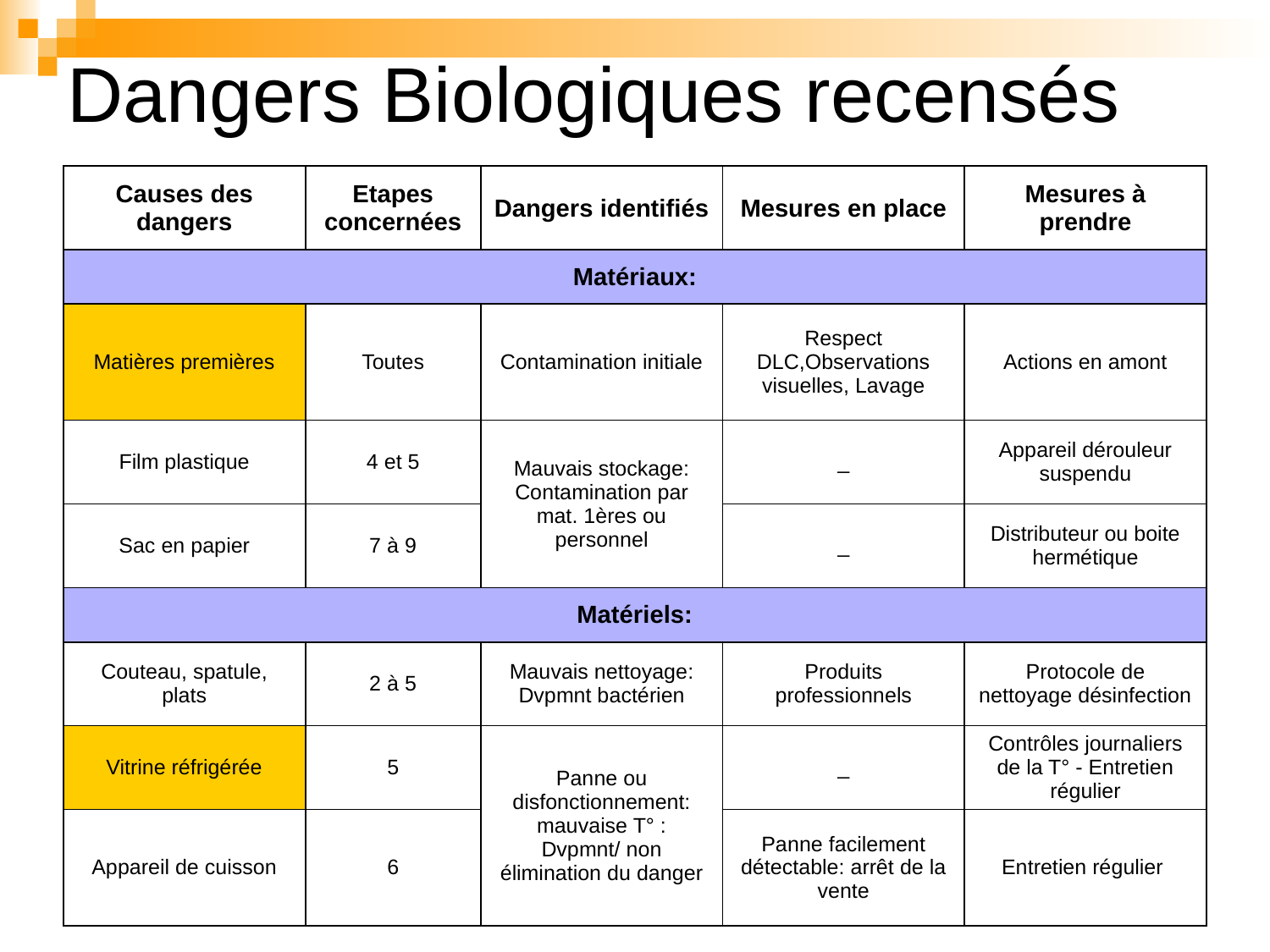

# Dangers Biologiques recensés
| Causes des dangers | Etapes concernées | Dangers identifiés | Mesures en place | Mesures à prendre |
| --- | --- | --- | --- | --- |
| Matériaux: |  |  |  |  |
| Matières premières | Toutes | Contamination initiale | Respect DLC,Observations visuelles, Lavage | Actions en amont |
| Film plastique | 4 et 5 | Mauvais stockage: Contamination par mat. 1ères ou personnel | \_ | Appareil dérouleur suspendu |
| Sac en papier | 7 à 9 |  | \_ | Distributeur ou boite hermétique |
| Matériels: |  |  |  |  |
| Couteau, spatule, plats | 2 à 5 | Mauvais nettoyage: Dvpmnt bactérien | Produits professionnels | Protocole de nettoyage désinfection |
| Vitrine réfrigérée | 5 | Panne ou disfonctionnement: mauvaise T° : Dvpmnt/ non élimination du danger | \_ | Contrôles journaliers de la T° - Entretien régulier |
| Appareil de cuisson | 6 |  | Panne facilement détectable: arrêt de la vente | Entretien régulier |